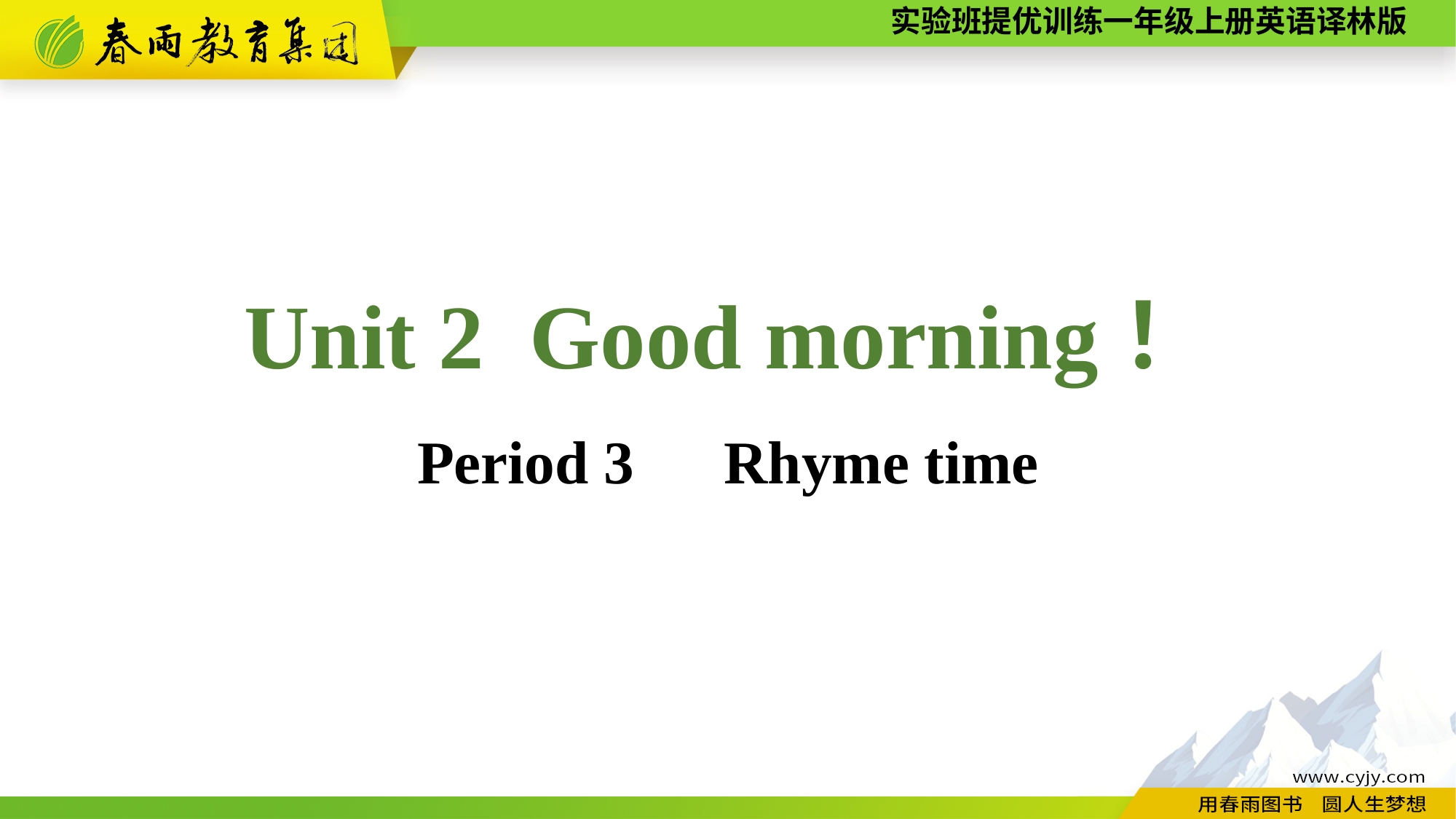

Unit 2  Good morning！
Period 3　Rhyme time